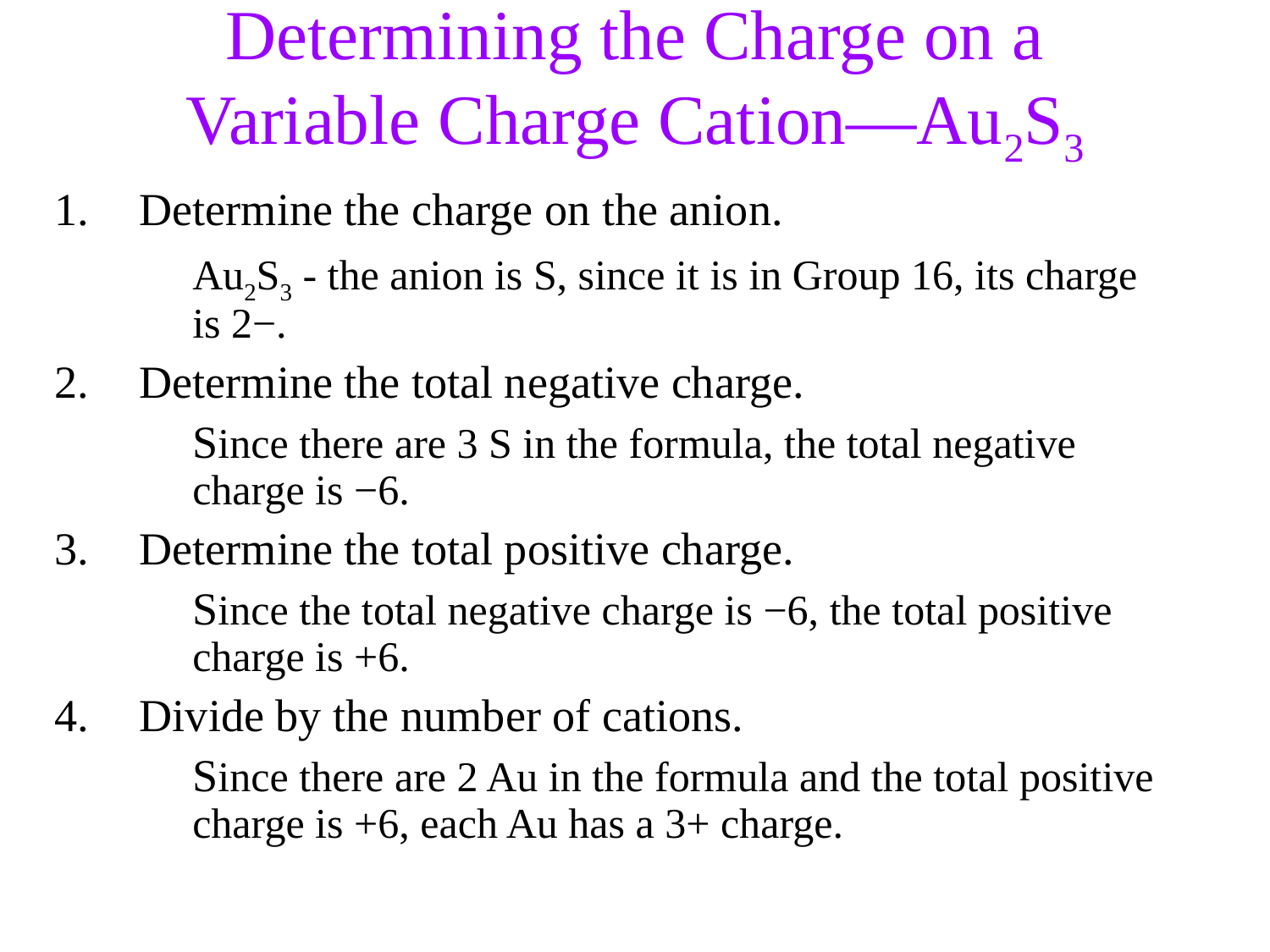

Determining the Charge on a Variable Charge Cation—Au2S3
Determine the charge on the anion.
	Au2S3 - the anion is S, since it is in Group 16, its charge is 2−.
Determine the total negative charge.
	Since there are 3 S in the formula, the total negative charge is −6.
Determine the total positive charge.
	Since the total negative charge is −6, the total positive charge is +6.
Divide by the number of cations.
	Since there are 2 Au in the formula and the total positive charge is +6, each Au has a 3+ charge.